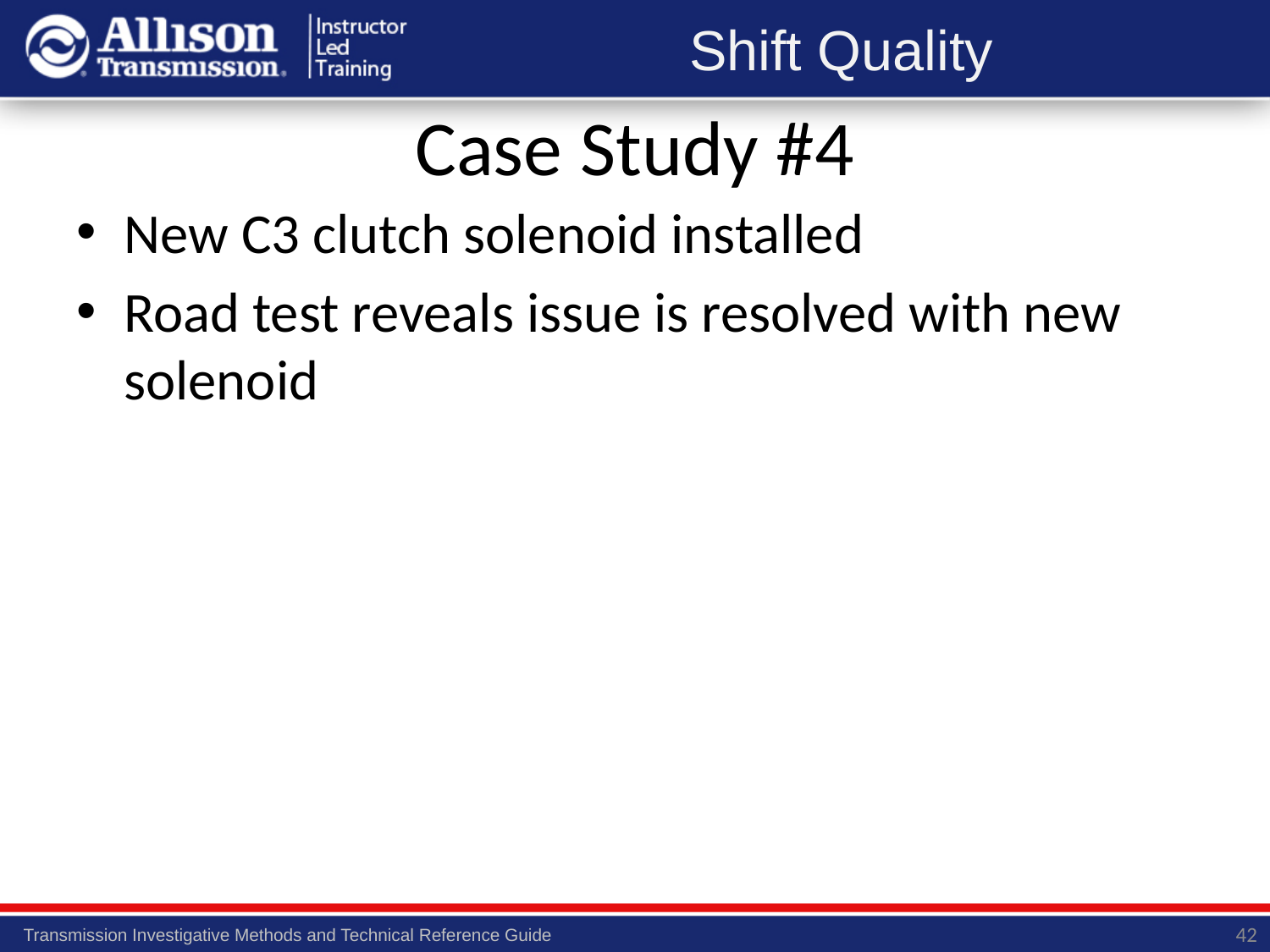

# Case Study #4
New C3 clutch solenoid installed
Road test reveals issue is resolved with new solenoid
42